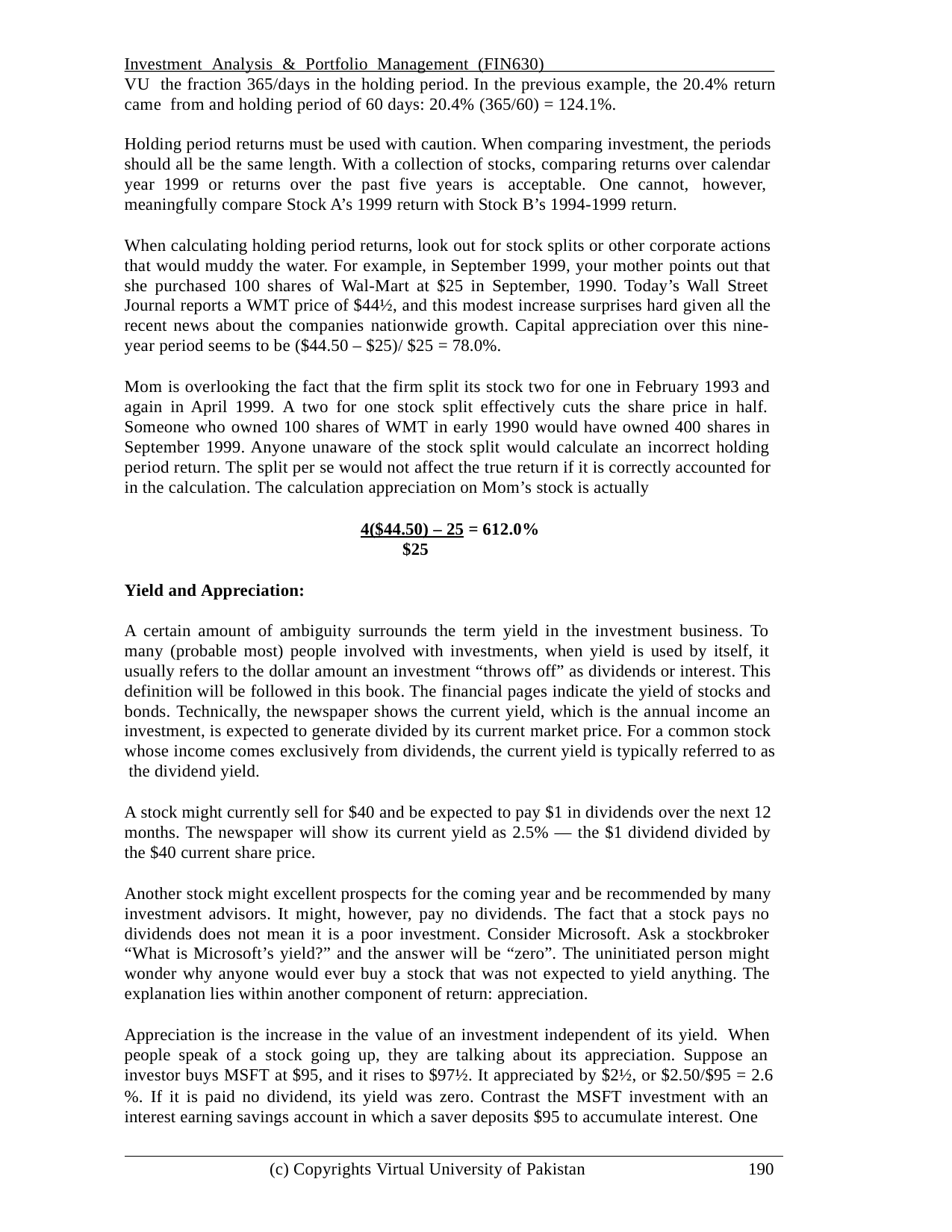

Investment Analysis & Portfolio Management (FIN630)	VU  the fraction 365/days in the holding period. In the previous example, the 20.4% return came  from and holding period of 60 days: 20.4% (365/60) = 124.1%.

Holding period returns must be used with caution. When comparing investment, the periods  should all be the same length. With a collection of stocks, comparing returns over calendar  year 1999 or returns over the past five years is acceptable. One cannot, however,  meaningfully compare Stock A’s 1999 return with Stock B’s 1994-1999 return.

When calculating holding period returns, look out for stock splits or other corporate actions  that would muddy the water. For example, in September 1999, your mother points out that  she purchased 100 shares of Wal-Mart at $25 in September, 1990. Today’s Wall Street  Journal reports a WMT price of $44½, and this modest increase surprises hard given all the  recent news about the companies nationwide growth. Capital appreciation over this nine-  year period seems to be ($44.50 – $25)/ $25 = 78.0%.

Mom is overlooking the fact that the firm split its stock two for one in February 1993 and  again in April 1999. A two for one stock split effectively cuts the share price in half.  Someone who owned 100 shares of WMT in early 1990 would have owned 400 shares in  September 1999. Anyone unaware of the stock split would calculate an incorrect holding  period return. The split per se would not affect the true return if it is correctly accounted for  in the calculation. The calculation appreciation on Mom’s stock is actually

4($44.50) – 25 = 612.0%
$25

Yield and Appreciation:

A certain amount of ambiguity surrounds the term yield in the investment business. To  many (probable most) people involved with investments, when yield is used by itself, it  usually refers to the dollar amount an investment “throws off” as dividends or interest. This  definition will be followed in this book. The financial pages indicate the yield of stocks and  bonds. Technically, the newspaper shows the current yield, which is the annual income an  investment, is expected to generate divided by its current market price. For a common stock  whose income comes exclusively from dividends, the current yield is typically referred to as  the dividend yield.

A stock might currently sell for $40 and be expected to pay $1 in dividends over the next 12  months. The newspaper will show its current yield as 2.5% — the $1 dividend divided by  the $40 current share price.

Another stock might excellent prospects for the coming year and be recommended by many  investment advisors. It might, however, pay no dividends. The fact that a stock pays no  dividends does not mean it is a poor investment. Consider Microsoft. Ask a stockbroker  “What is Microsoft’s yield?” and the answer will be “zero”. The uninitiated person might  wonder why anyone would ever buy a stock that was not expected to yield anything. The  explanation lies within another component of return: appreciation.

Appreciation is the increase in the value of an investment independent of its yield. When  people speak of a stock going up, they are talking about its appreciation. Suppose an  investor buys MSFT at $95, and it rises to $97½. It appreciated by $2½, or $2.50/$95 = 2.6
%. If it is paid no dividend, its yield was zero. Contrast the MSFT investment with an  interest earning savings account in which a saver deposits $95 to accumulate interest. One

(c) Copyrights Virtual University of Pakistan
190